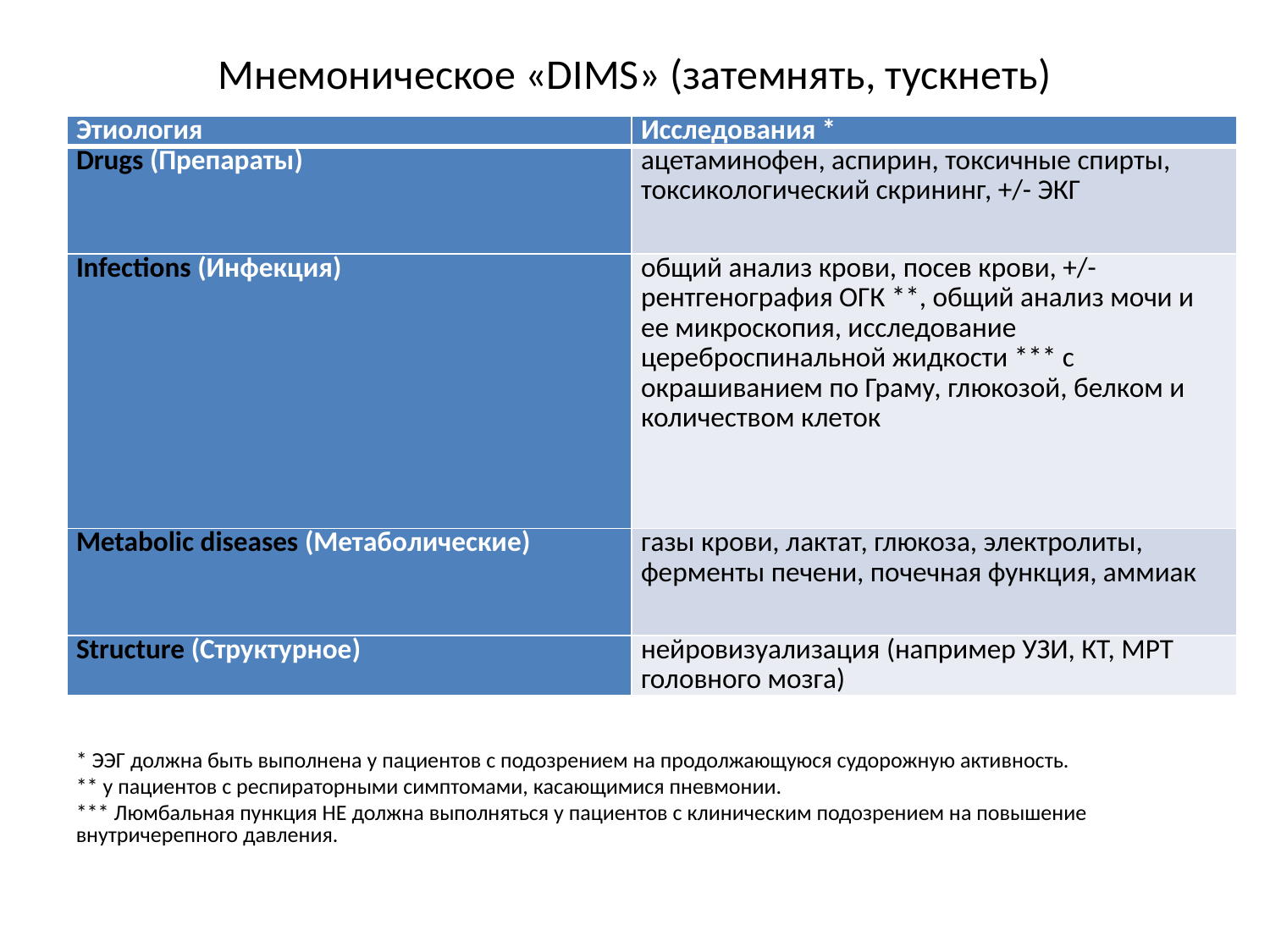

# Мнемоническое «DIMS» (затемнять, тускнеть)
| Этиология | Исследования \* |
| --- | --- |
| Drugs (Препараты) | ацетаминофен, аспирин, токсичные спирты, токсикологический скрининг, +/- ЭКГ |
| Infections (Инфекция) | общий анализ крови, посев крови, +/- рентгенография ОГК \*\*, общий анализ мочи и ее микроскопия, исследование цереброспинальной жидкости \*\*\* с окрашиванием по Граму, глюкозой, белком и количеством клеток |
| Metabolic diseases (Метаболические) | газы крови, лактат, глюкоза, электролиты, ферменты печени, почечная функция, аммиак |
| Structure (Структурное) | нейровизуализация (например УЗИ, КТ, МРТ головного мозга) |
* ЭЭГ должна быть выполнена у пациентов с подозрением на продолжающуюся судорожную активность.
** у пациентов с респираторными симптомами, касающимися пневмонии.
*** Люмбальная пункция НЕ должна выполняться у пациентов с клиническим подозрением на повышение внутричерепного давления.